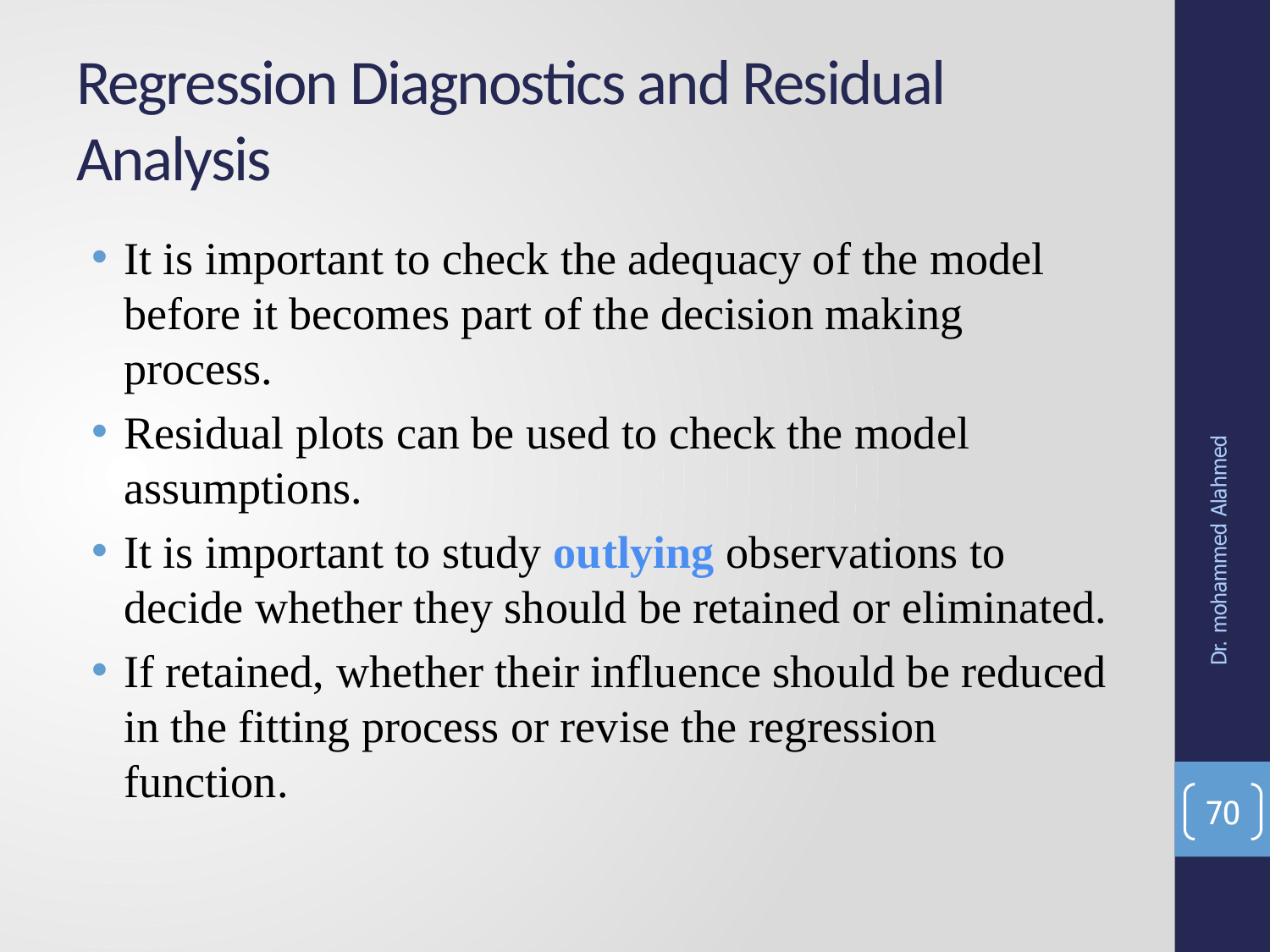

# Regression Diagnostics and Residual Analysis
It is important to check the adequacy of the model before it becomes part of the decision making process.
Residual plots can be used to check the model assumptions.
It is important to study outlying observations to decide whether they should be retained or eliminated.
If retained, whether their influence should be reduced in the fitting process or revise the regression function.
Dr. mohammed Alahmed
70